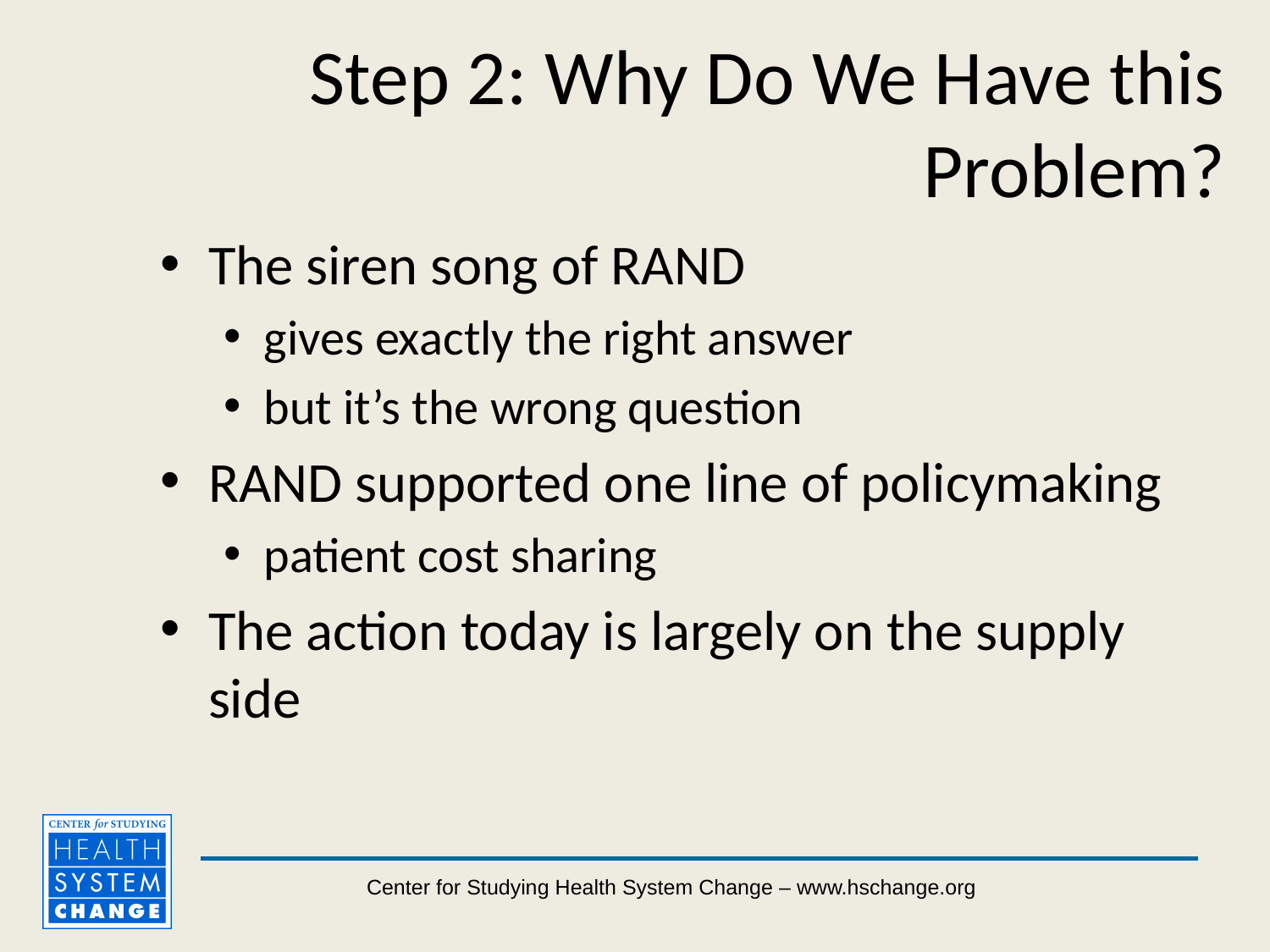

# Step 2: Why Do We Have this Problem?
The siren song of RAND
gives exactly the right answer
but it’s the wrong question
RAND supported one line of policymaking
patient cost sharing
The action today is largely on the supply side